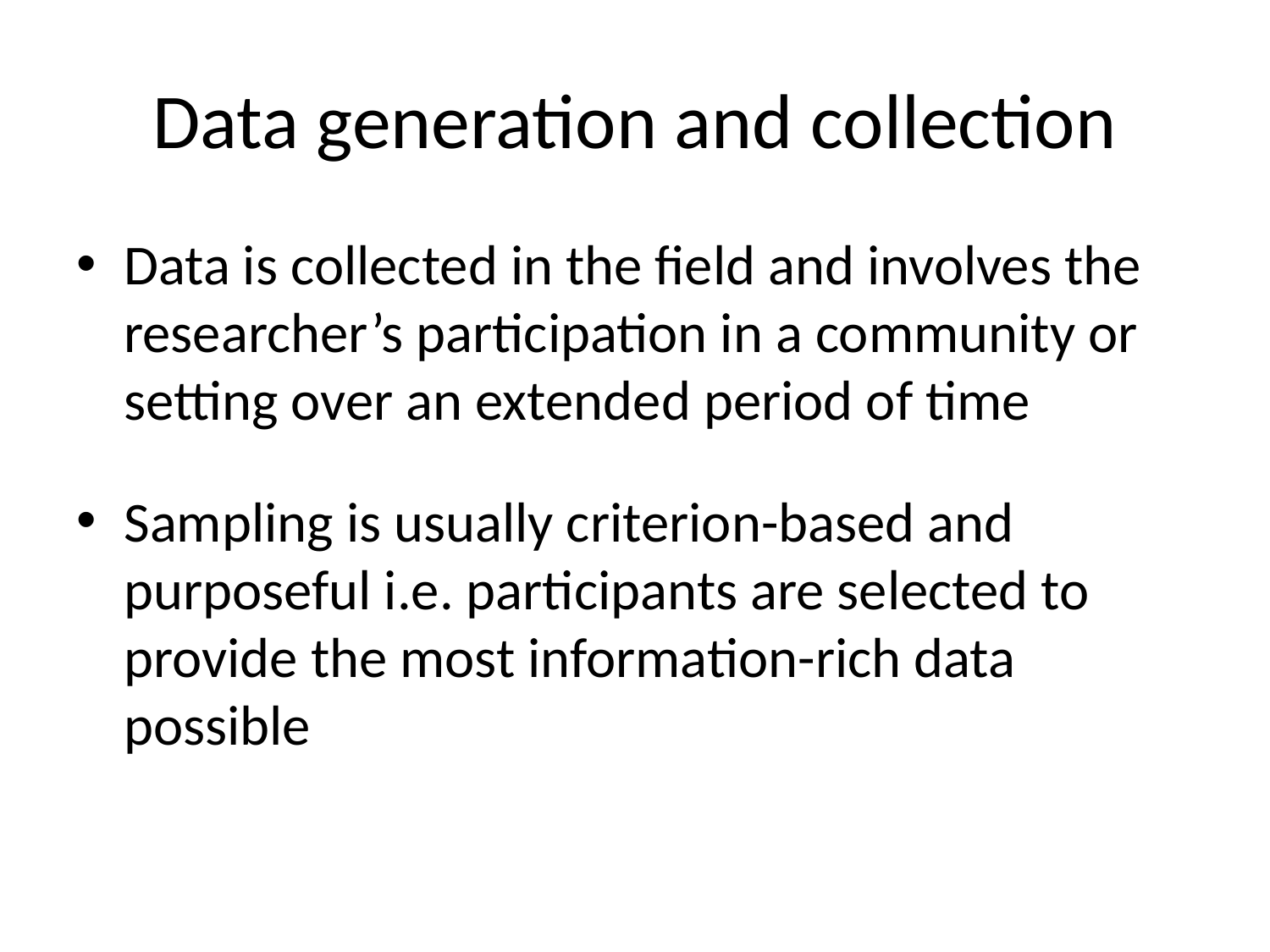

# Data generation and collection
Data is collected in the field and involves the researcher’s participation in a community or setting over an extended period of time
Sampling is usually criterion-based and purposeful i.e. participants are selected to provide the most information-rich data possible